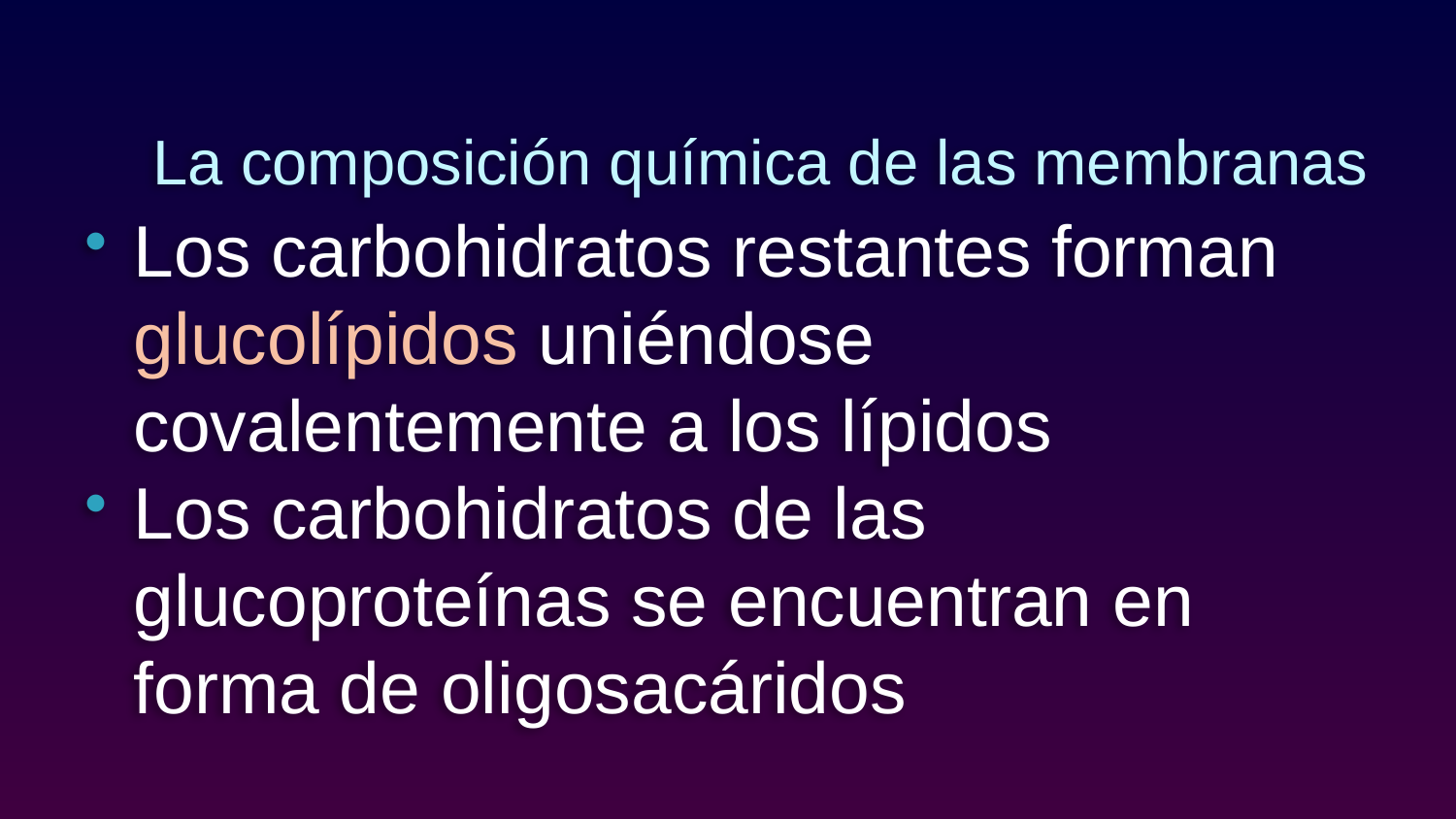

# La composición química de las membranas
Los carbohidratos restantes forman glucolípidos uniéndose covalentemente a los lípidos
Los carbohidratos de las glucoproteínas se encuentran en forma de oligosacáridos